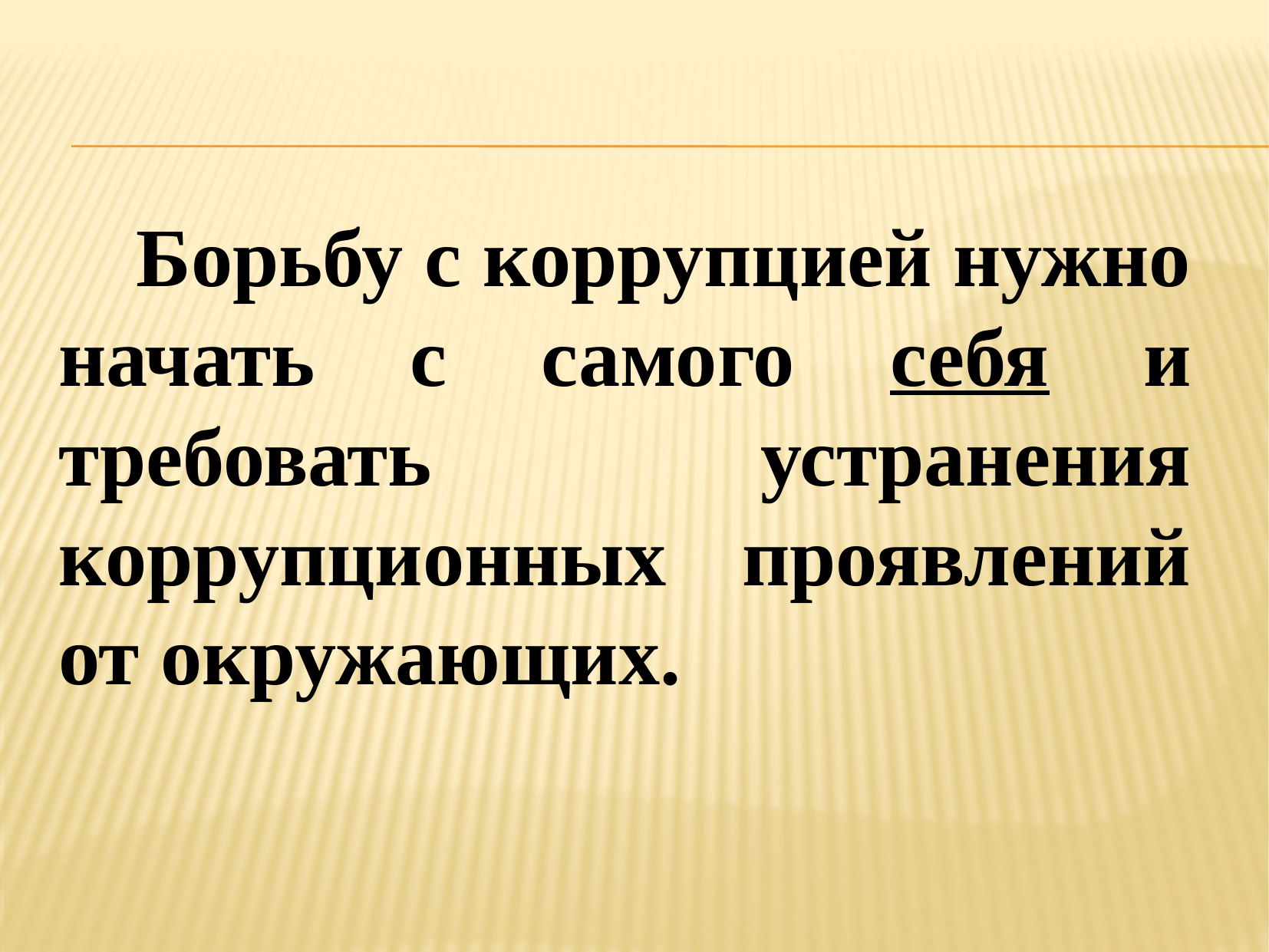

Борьбу с коррупцией нужно начать с самого себя и требовать устранения коррупционных проявлений от окружающих.